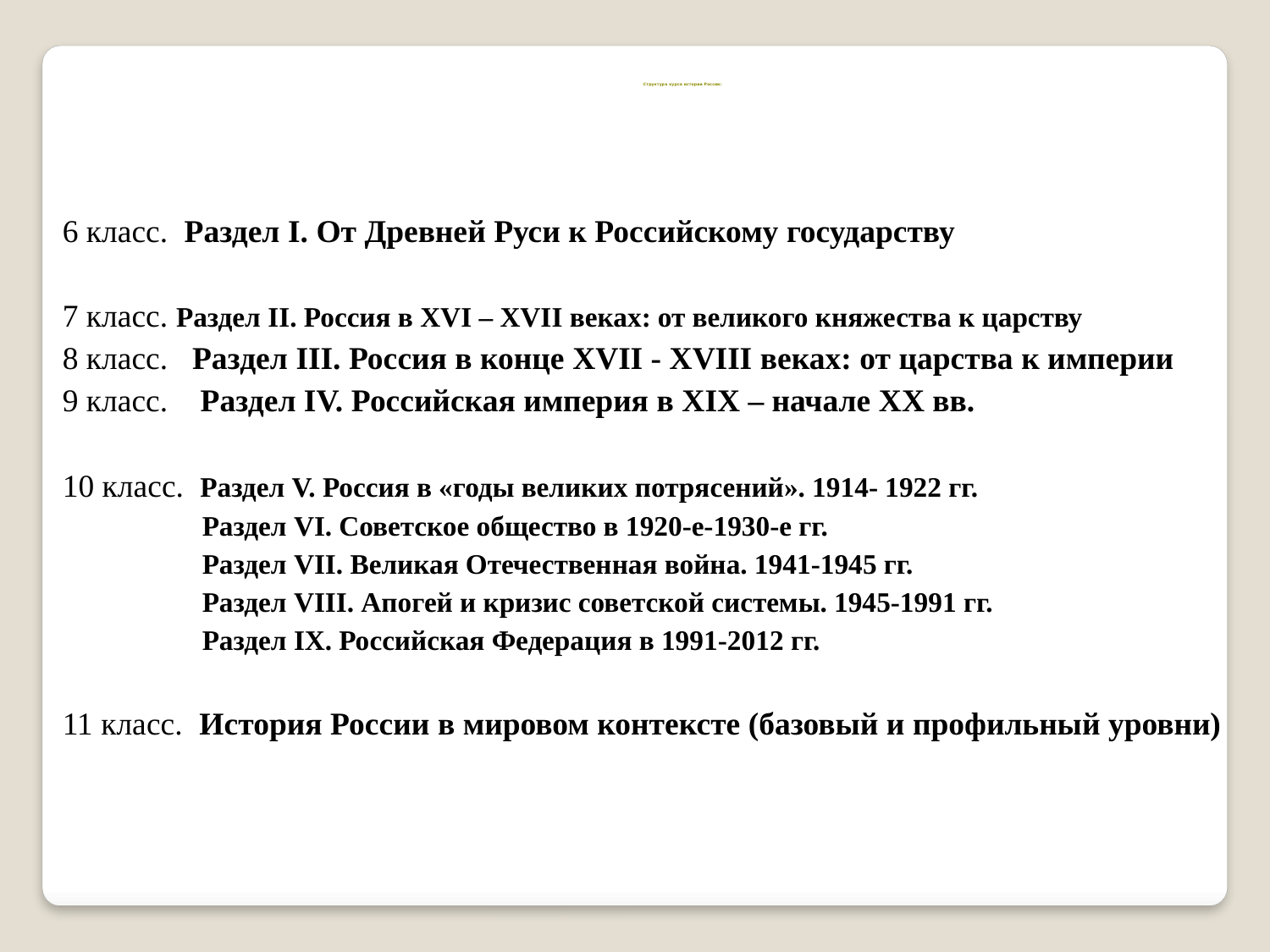

Структура курса истории России:

6 класс.  Раздел I. От Древней Руси к Российскому государству

7 класс. Раздел II. Россия в XVI – XVII веках: от великого княжества к царству
8 класс.   Раздел III. Россия в конце XVII - XVIII веках: от царства к империи
9 класс.    Раздел IV. Российская империя в XIX – начале XX вв.

10 класс.  Раздел V. Россия в «годы великих потрясений». 1914- 1922 гг.
                    Раздел VI. Советское общество в 1920-е-1930-е гг.
                    Раздел VII. Великая Отечественная война. 1941-1945 гг.
                    Раздел VIII. Апогей и кризис советской системы. 1945-1991 гг.
                    Раздел IX. Российская Федерация в 1991-2012 гг.

11 класс.  История России в мировом контексте (базовый и профильный уровни)